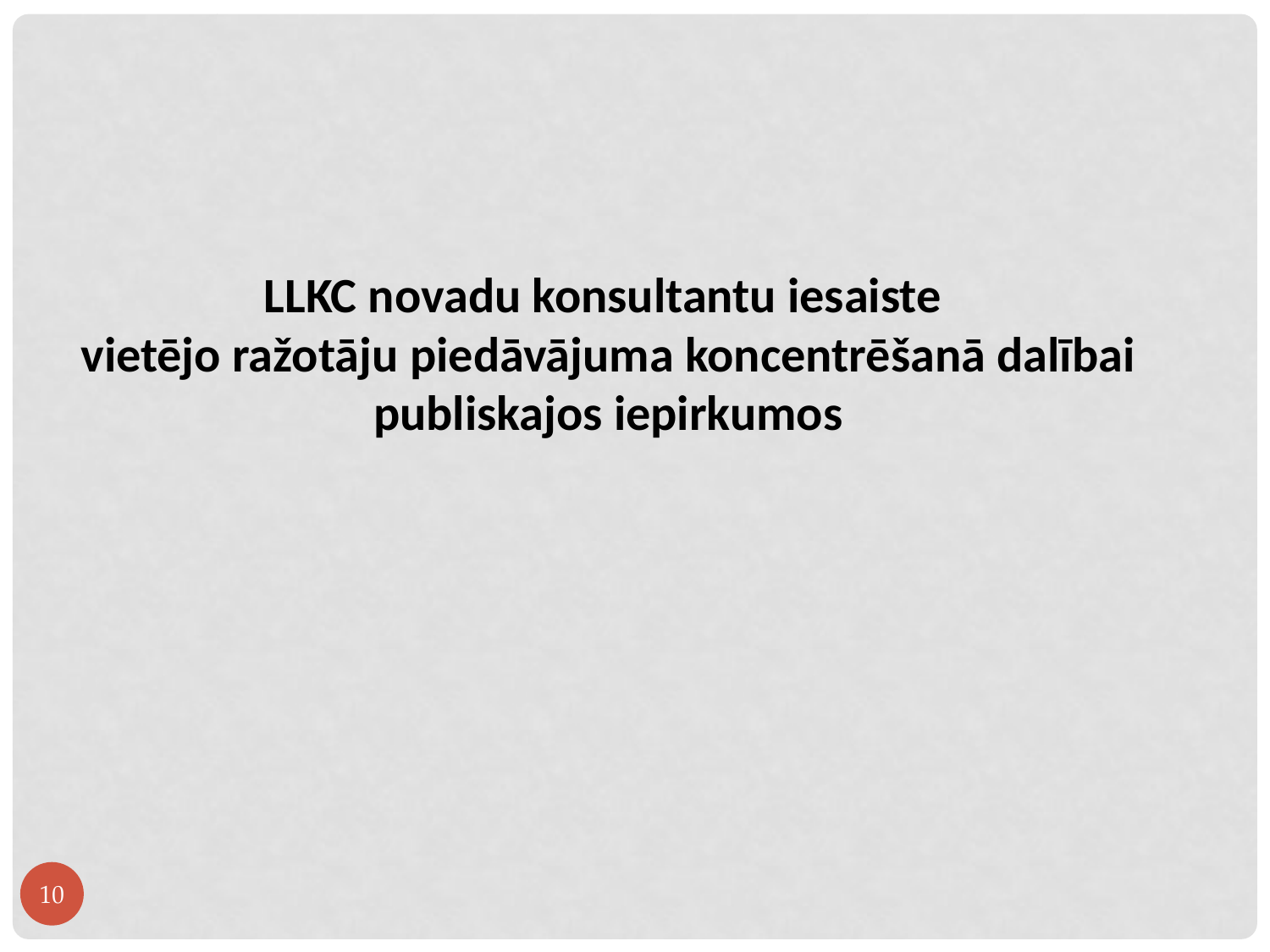

LLKC novadu konsultantu iesaiste
vietējo ražotāju piedāvājuma koncentrēšanā dalībai publiskajos iepirkumos

10